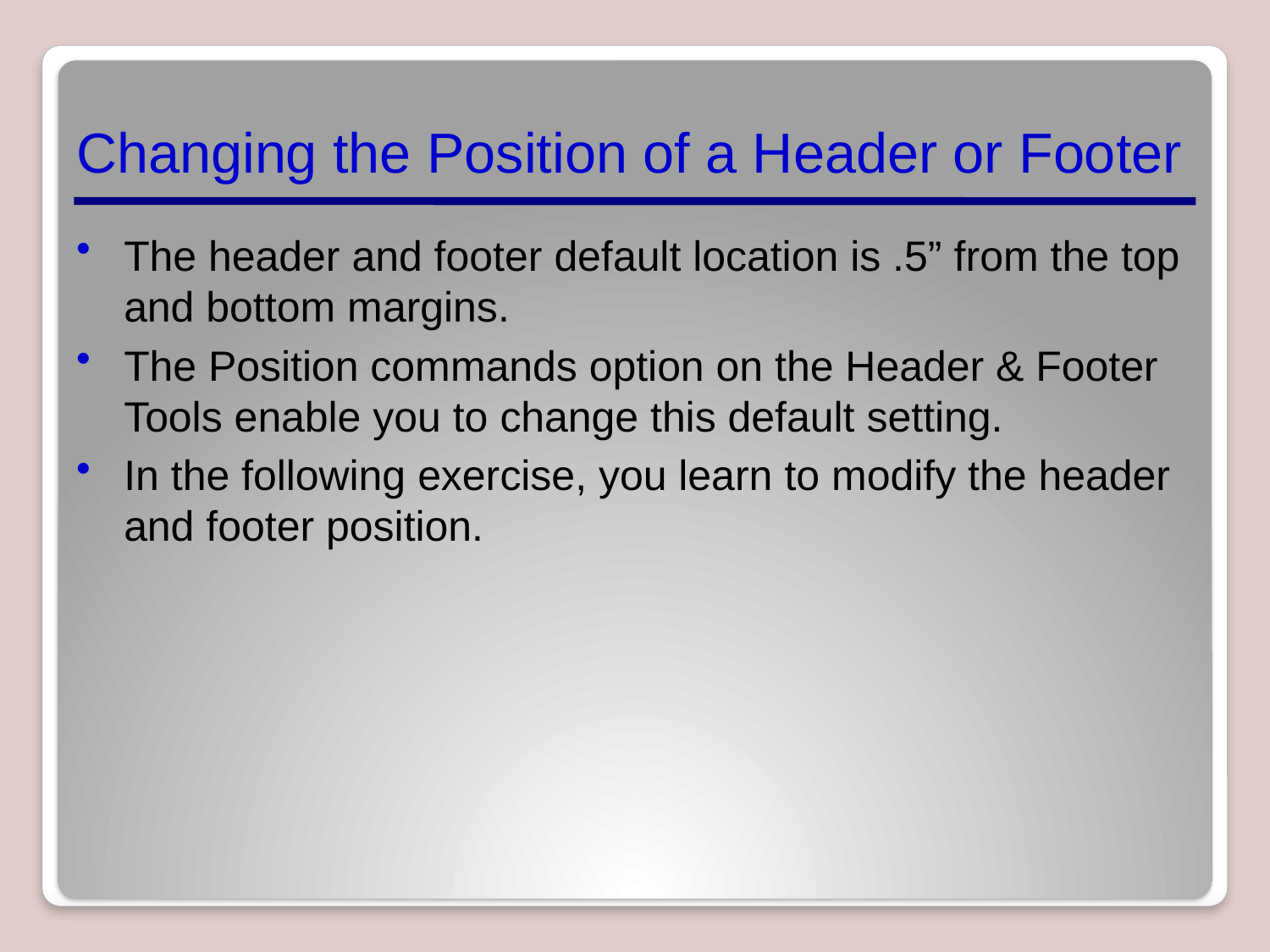

# Changing the Position of a Header or Footer
The header and footer default location is .5” from the top and bottom margins.
The Position commands option on the Header & Footer Tools enable you to change this default setting.
In the following exercise, you learn to modify the header and footer position.